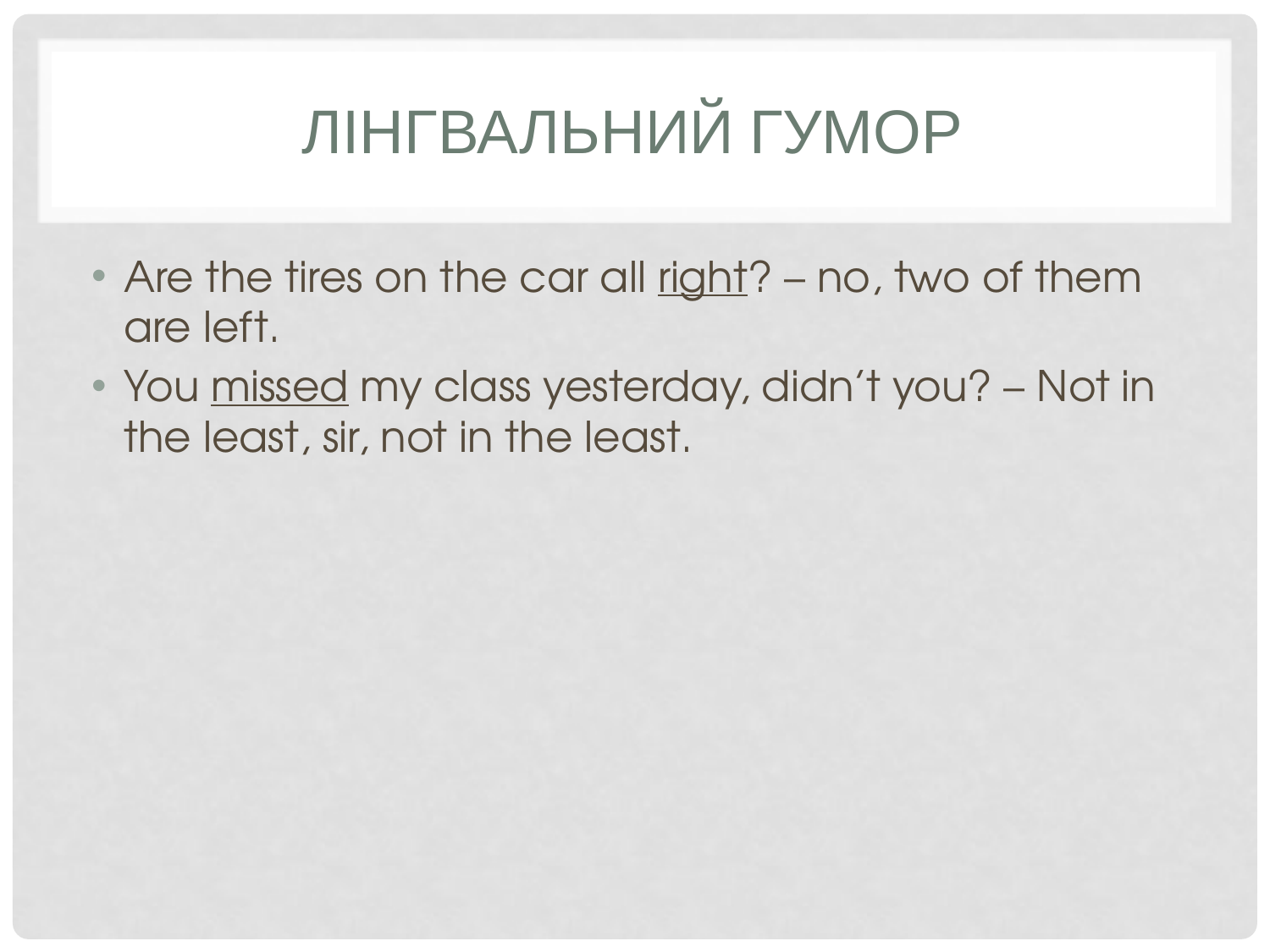

# Лінгвальний гумор
Are the tires on the car all right? – no, two of them are left.
You missed my class yesterday, didn’t you? – Not in the least, sir, not in the least.